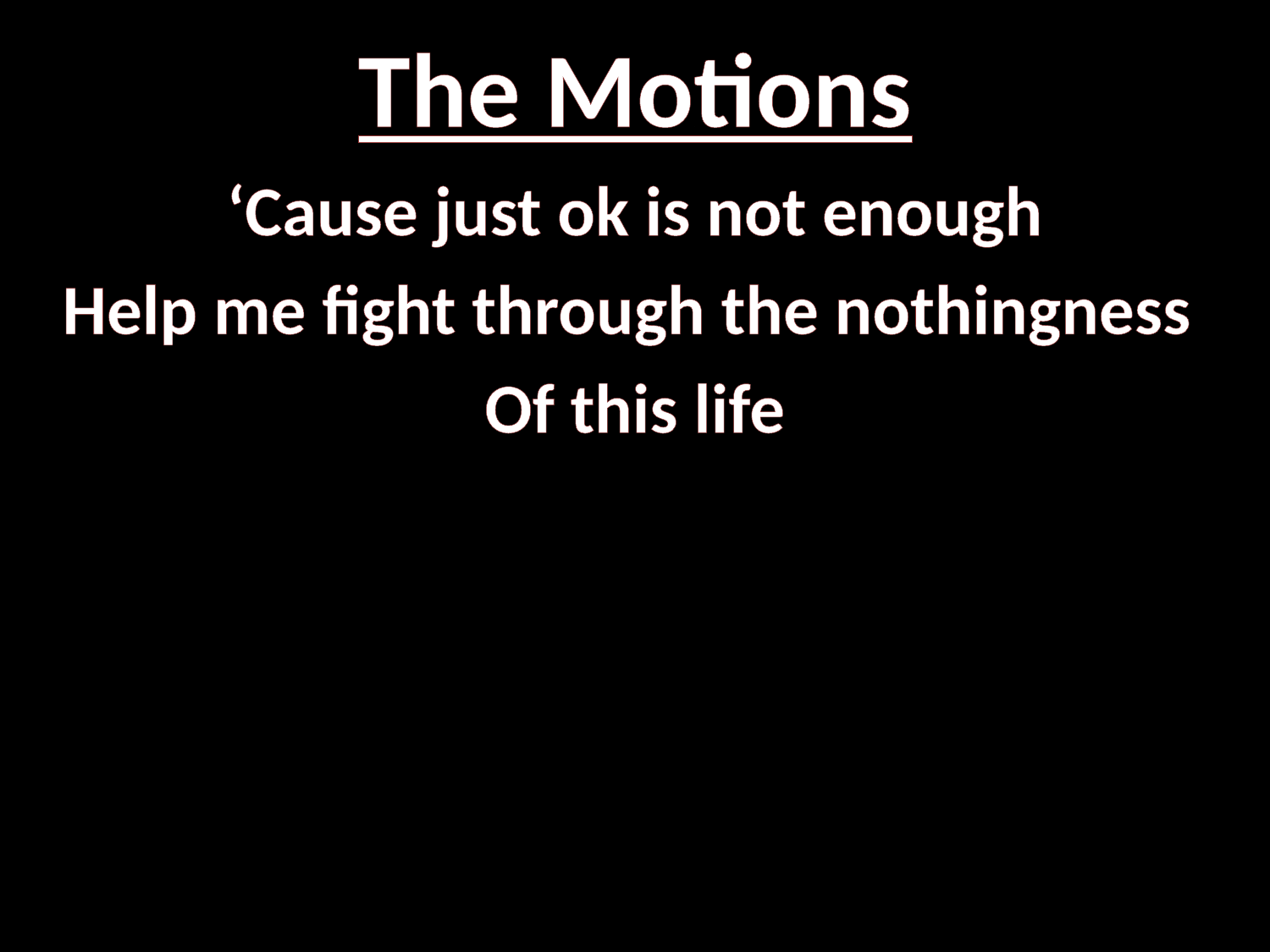

# The Motions
‘Cause just ok is not enough
Help me fight through the nothingness
Of this life